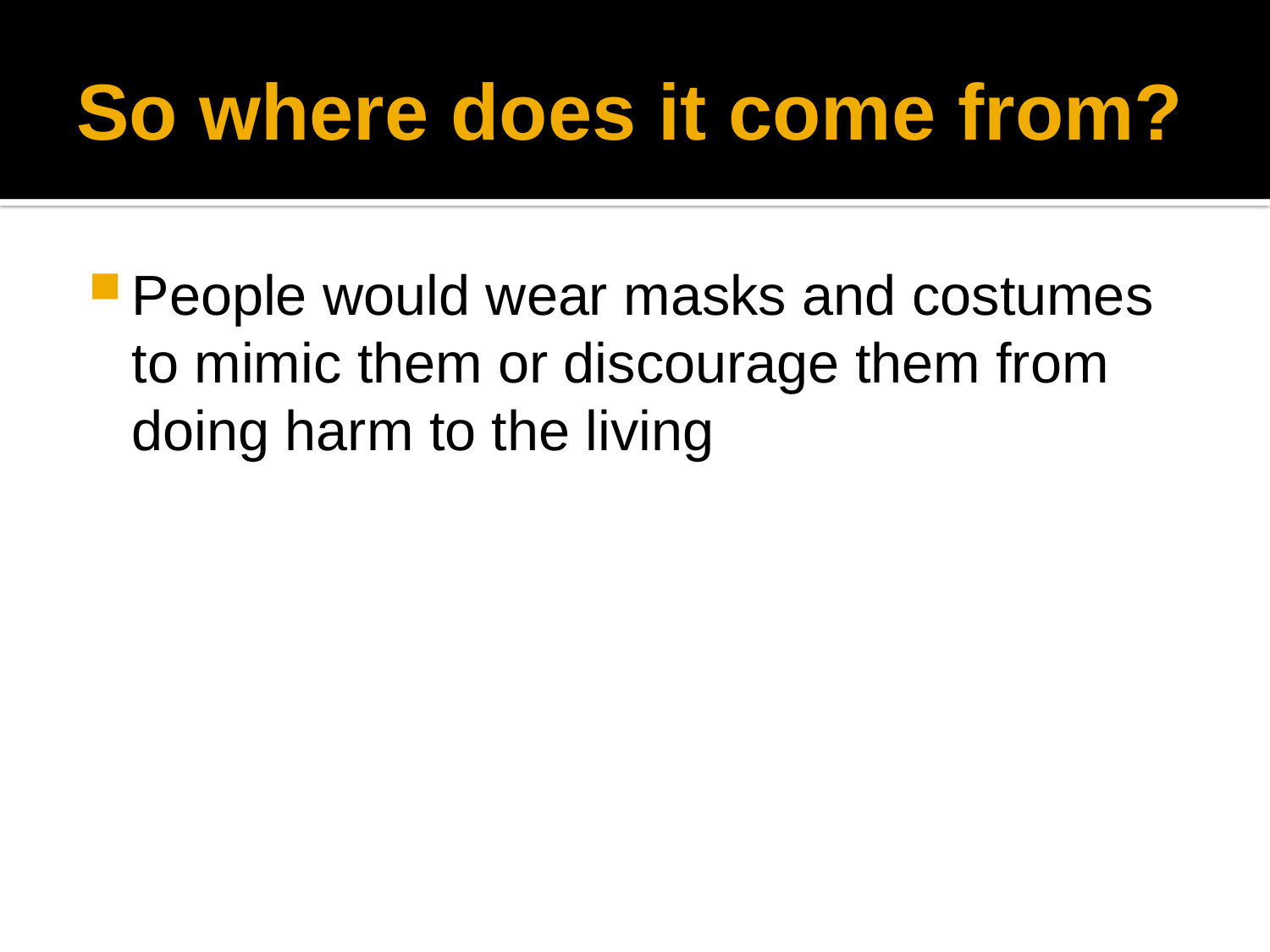

# So where does it come from?
People would wear masks and costumes to mimic them or discourage them from doing harm to the living